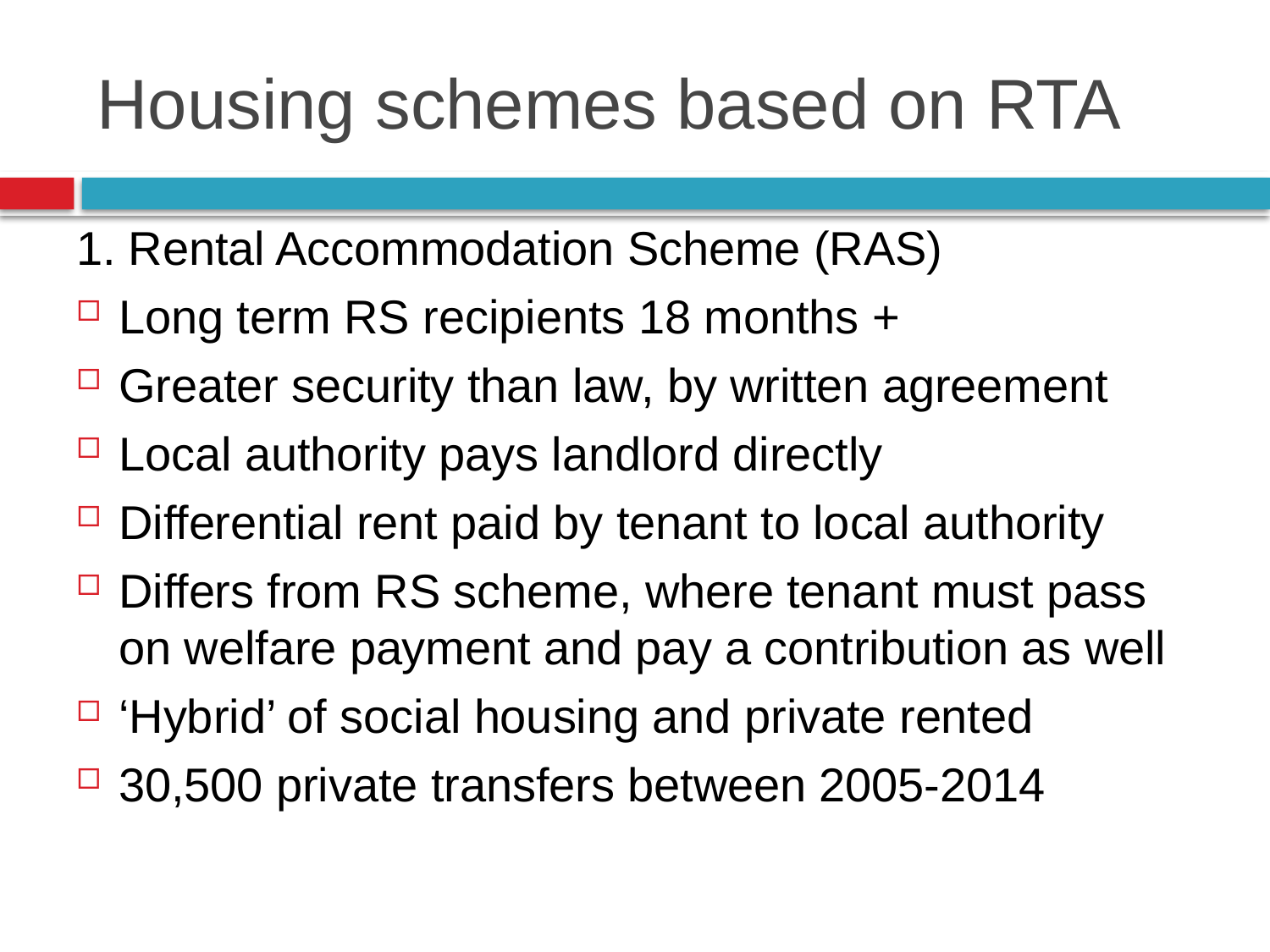

# Housing schemes based on RTA
1. Rental Accommodation Scheme (RAS)
Long term RS recipients 18 months +
Greater security than law, by written agreement
Local authority pays landlord directly
Differential rent paid by tenant to local authority
Differs from RS scheme, where tenant must pass on welfare payment and pay a contribution as well
‘Hybrid’ of social housing and private rented
30,500 private transfers between 2005-2014